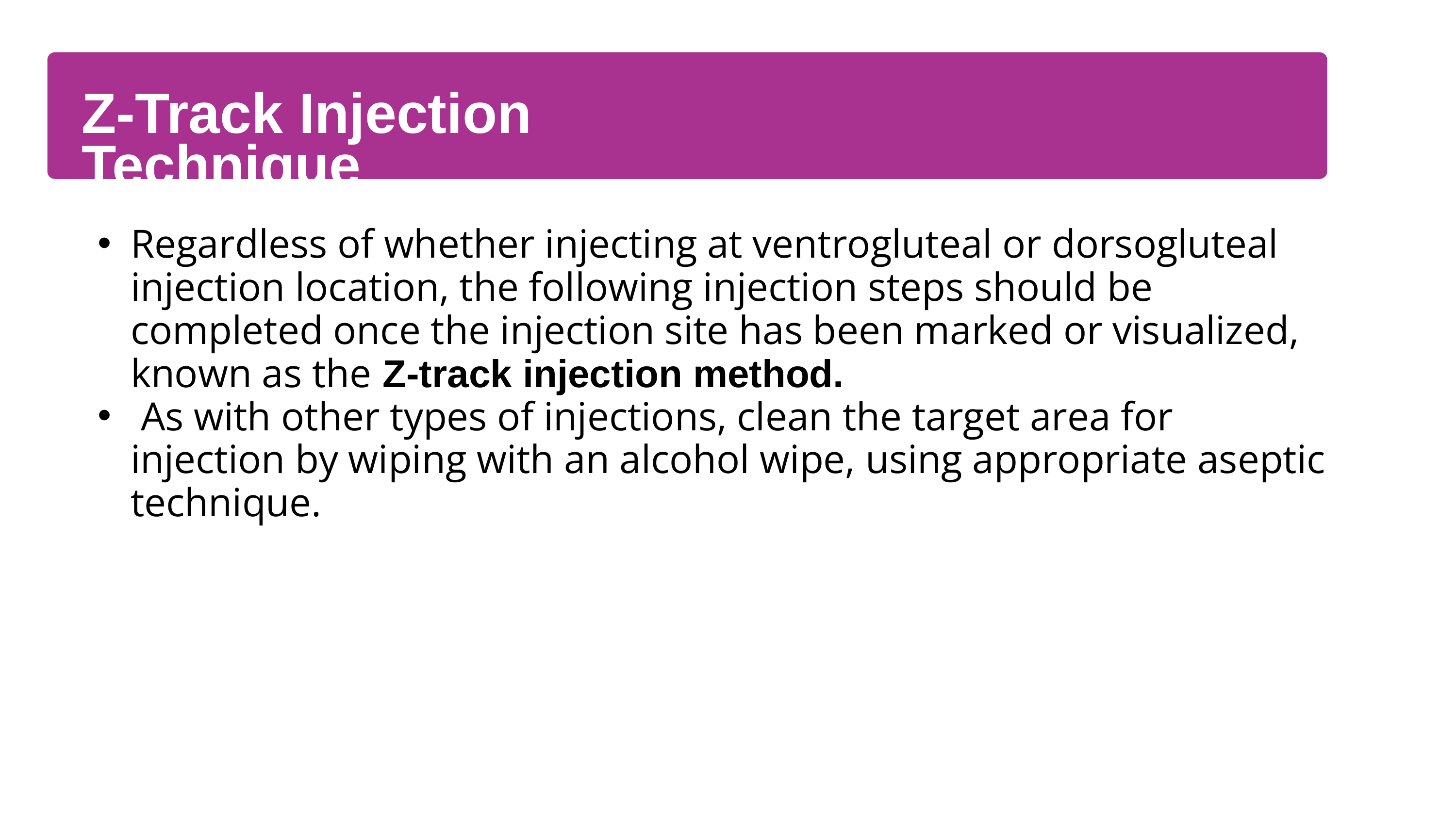

Z-Track Injection Technique
Regardless of whether injecting at ventrogluteal or dorsogluteal injection location, the following injection steps should be completed once the injection site has been marked or visualized, known as the Z-track injection method.
 As with other types of injections, clean the target area for injection by wiping with an alcohol wipe, using appropriate aseptic technique.